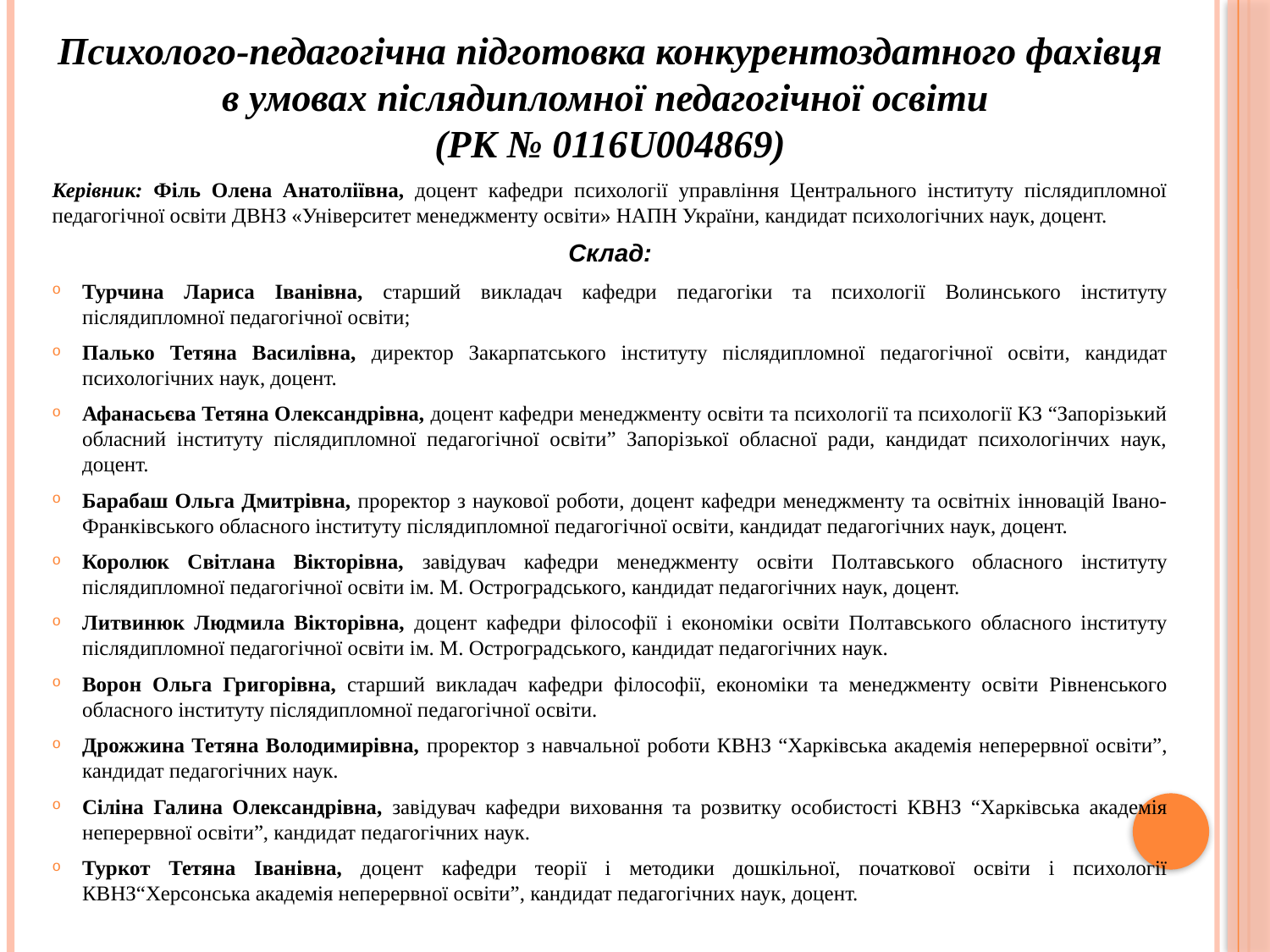

Психолого-педагогічна підготовка конкурентоздатного фахівця в умовах післядипломної педагогічної освіти
(РК № 0116U004869)
Керівник: Філь Олена Анатоліївна, доцент кафедри психології управління Центрального інституту післядипломної педагогічної освіти ДВНЗ «Університет менеджменту освіти» НАПН України, кандидат психологічних наук, доцент.
Склад:
Турчина Лариса Іванівна, старший викладач кафедри педагогіки та психології Волинського інституту післядипломної педагогічної освіти;
Палько Тетяна Василівна, директор Закарпатського інституту післядипломної педагогічної освіти, кандидат психологічних наук, доцент.
Афанасьєва Тетяна Олександрівна, доцент кафедри менеджменту освіти та психології та психології КЗ “Запорізький обласний інституту післядипломної педагогічної освіти” Запорізької обласної ради, кандидат психологінчих наук, доцент.
Барабаш Ольга Дмитрівна, проректор з наукової роботи, доцент кафедри менеджменту та освітніх інновацій Івано-Франківського обласного інституту післядипломної педагогічної освіти, кандидат педагогічних наук, доцент.
Королюк Світлана Вікторівна, завідувач кафедри менеджменту освіти Полтавського обласного інституту післядипломної педагогічної освіти ім. М. Остроградського, кандидат педагогічних наук, доцент.
Литвинюк Людмила Вікторівна, доцент кафедри філософії і економіки освіти Полтавського обласного інституту післядипломної педагогічної освіти ім. М. Остроградського, кандидат педагогічних наук.
Ворон Ольга Григорівна, старший викладач кафедри філософії, економіки та менеджменту освіти Рівненського обласного інституту післядипломної педагогічної освіти.
Дрожжина Тетяна Володимирівна, проректор з навчальної роботи КВНЗ “Харківська академія неперервної освіти”, кандидат педагогічних наук.
Сіліна Галина Олександрівна, завідувач кафедри виховання та розвитку особистості КВНЗ “Харківська академія неперервної освіти”, кандидат педагогічних наук.
Туркот Тетяна Іванівна, доцент кафедри теорії і методики дошкільної, початкової освіти і психології КВНЗ“Херсонська академія неперервної освіти”, кандидат педагогічних наук, доцент.